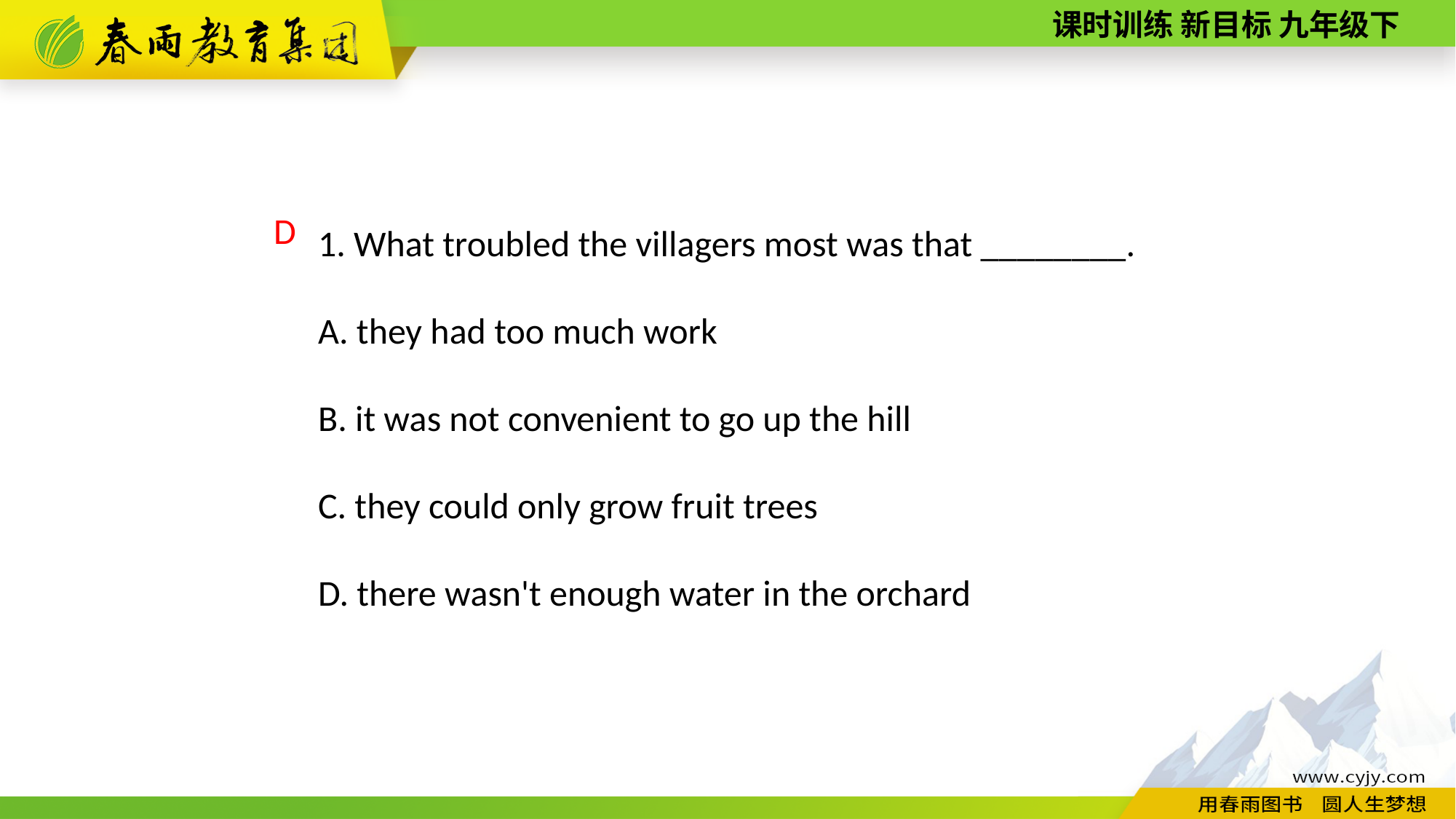

1. What troubled the villagers most was that ________.
A. they had too much work
B. it was not convenient to go up the hill
C. they could only grow fruit trees
D. there wasn't enough water in the orchard
D